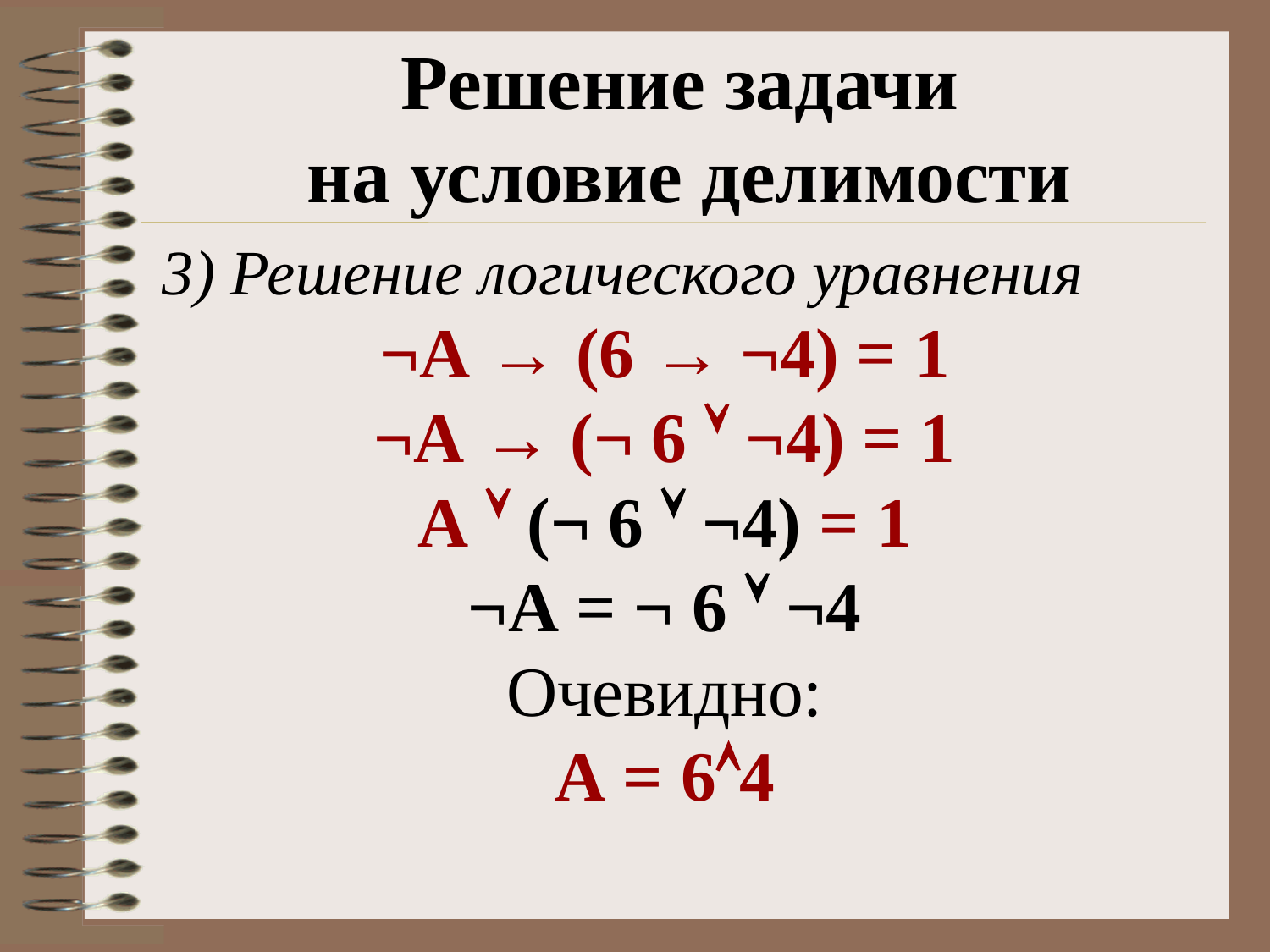

Решение задачи
на условие делимости
3) Решение логического уравнения
¬А → (6 → ¬4) = 1
¬А → (¬ 6 ∨ ¬4) = 1
А ∨ (¬ 6 ∨ ¬4) = 1
¬А = ¬ 6 ∨ ¬4
Очевидно:
А = 6∧4